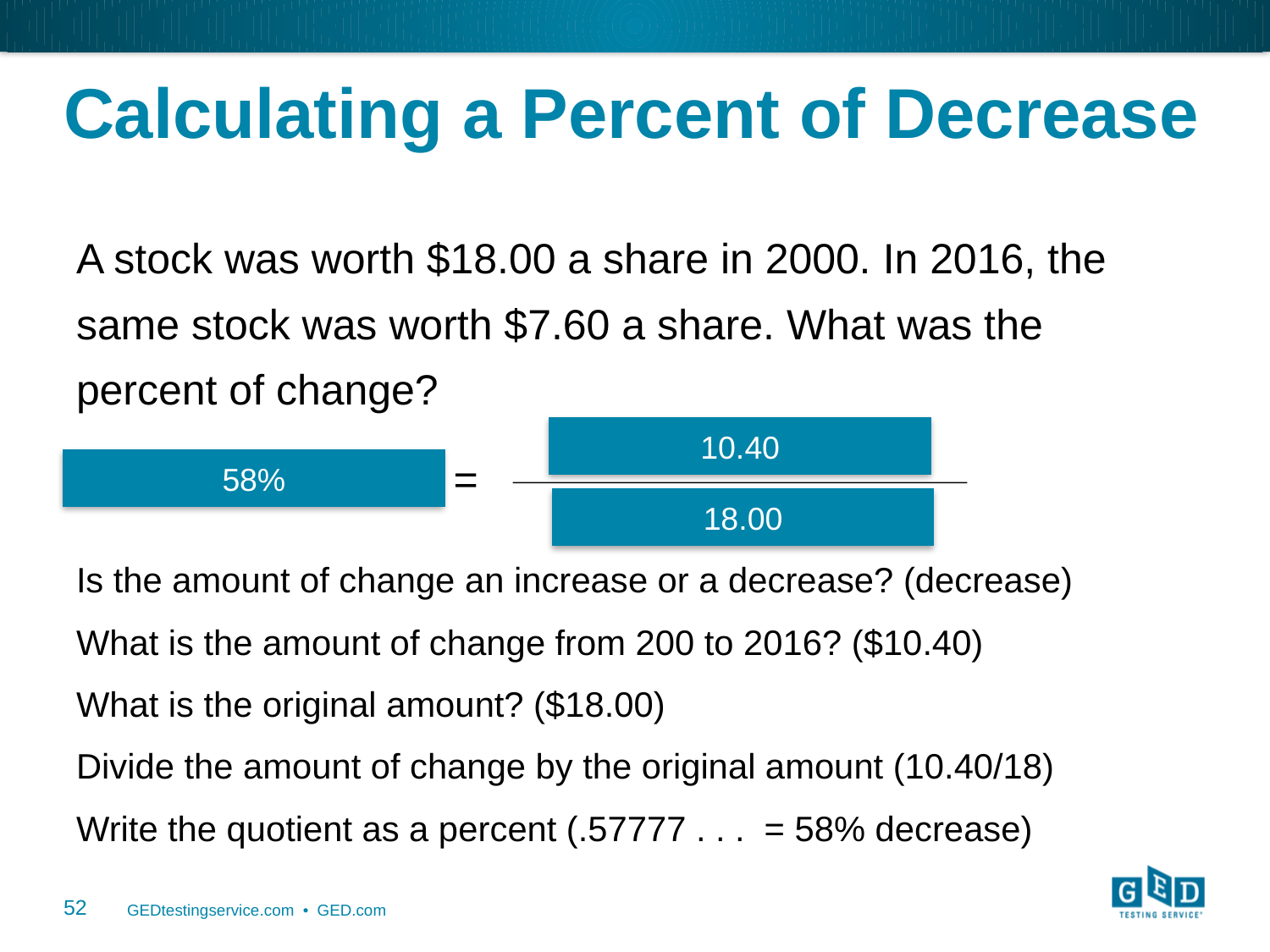

# Calculating a Percent of Decrease
A stock was worth $18.00 a share in 2000. In 2016, the same stock was worth $7.60 a share. What was the percent of change?

Is the amount of change an increase or a decrease? (decrease)
What is the amount of change from 200 to 2016? ($10.40)
What is the original amount? ($18.00)
Divide the amount of change by the original amount (10.40/18)
Write the quotient as a percent (.57777 . . .  = 58% decrease)

10.40
amount of increase
original amount
percent change =
58%

18.00
52